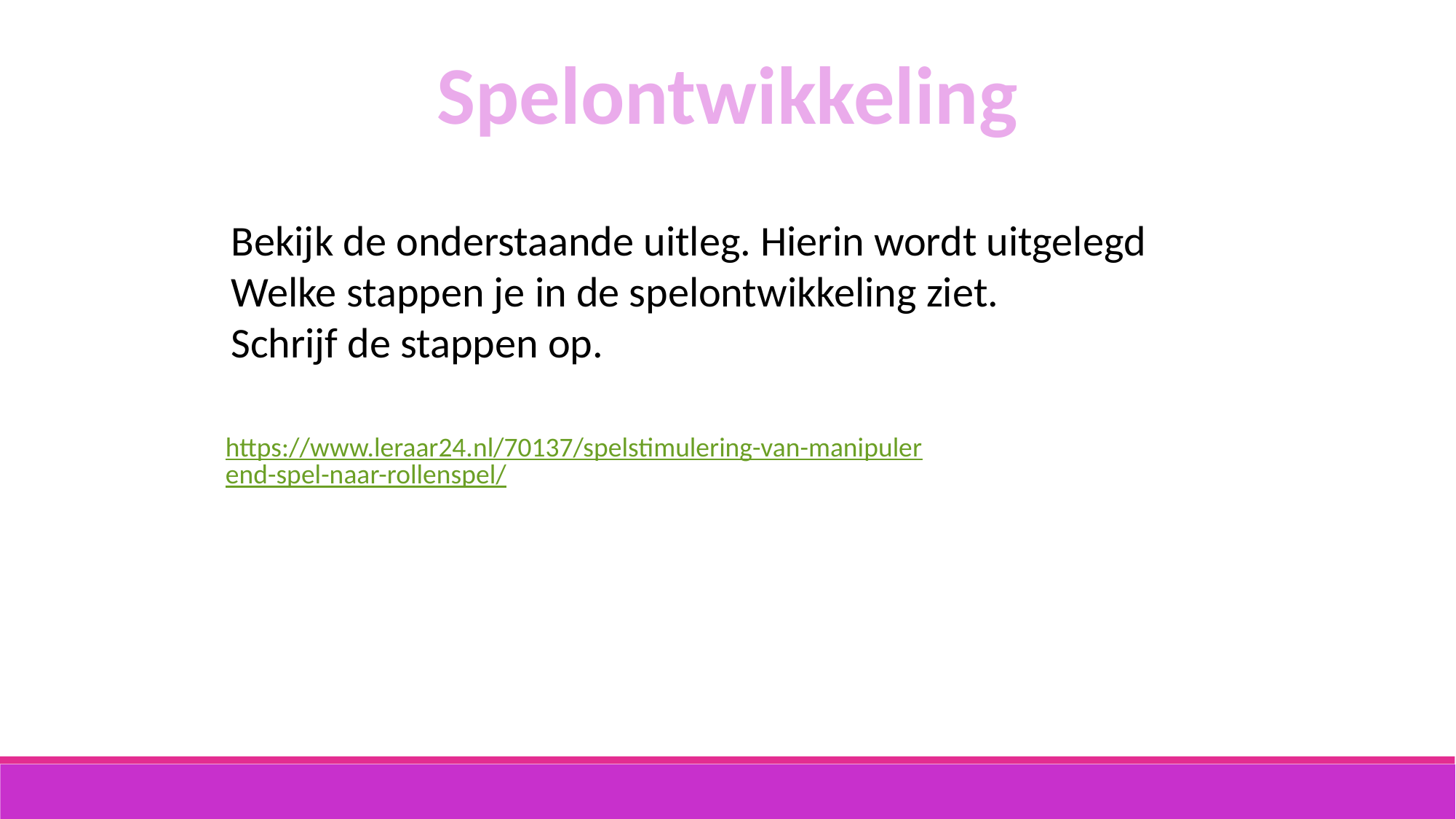

Spelontwikkeling
Bekijk de onderstaande uitleg. Hierin wordt uitgelegd
Welke stappen je in de spelontwikkeling ziet.
Schrijf de stappen op.
https://www.leraar24.nl/70137/spelstimulering-van-manipulerend-spel-naar-rollenspel/